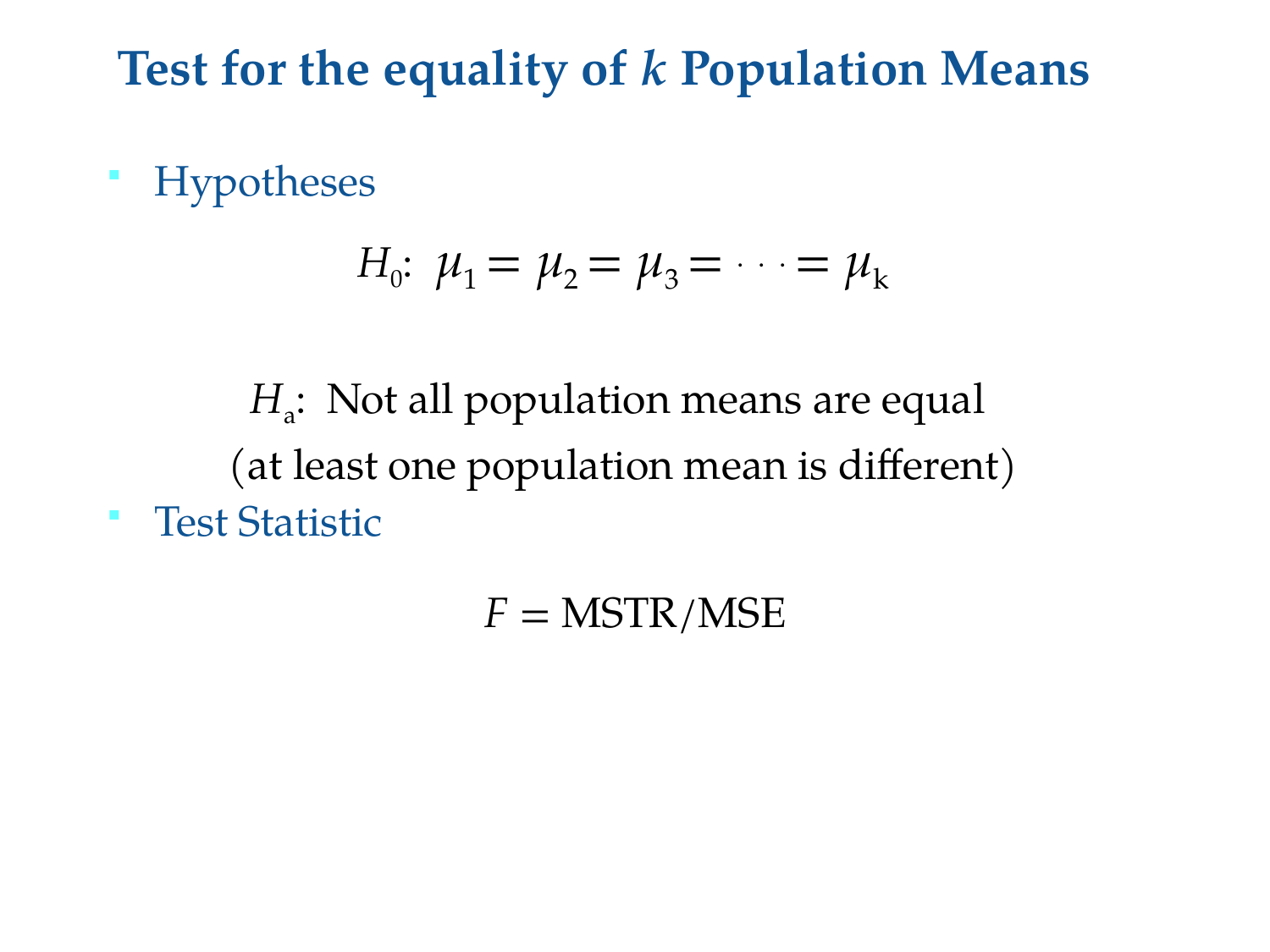

Test for the equality of k Population Means
Hypotheses
H0:  μ1 = μ2 = μ3 = .  .  . = μk

Ha:  Not all population means are equal
(at least one population mean is different)
Test Statistic
F = MSTR/MSE